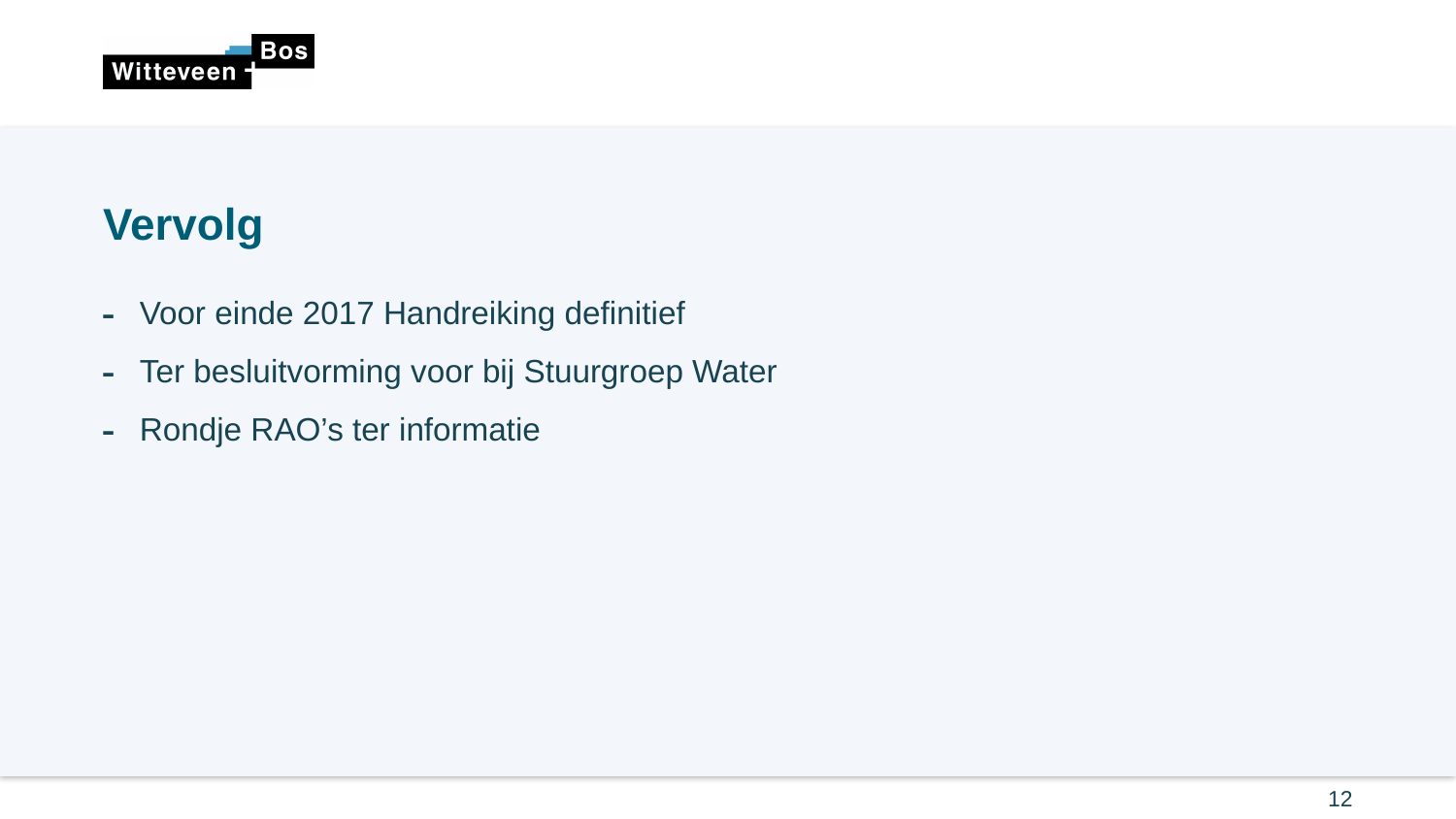

# Vervolg
Voor einde 2017 Handreiking definitief
Ter besluitvorming voor bij Stuurgroep Water
Rondje RAO’s ter informatie
12